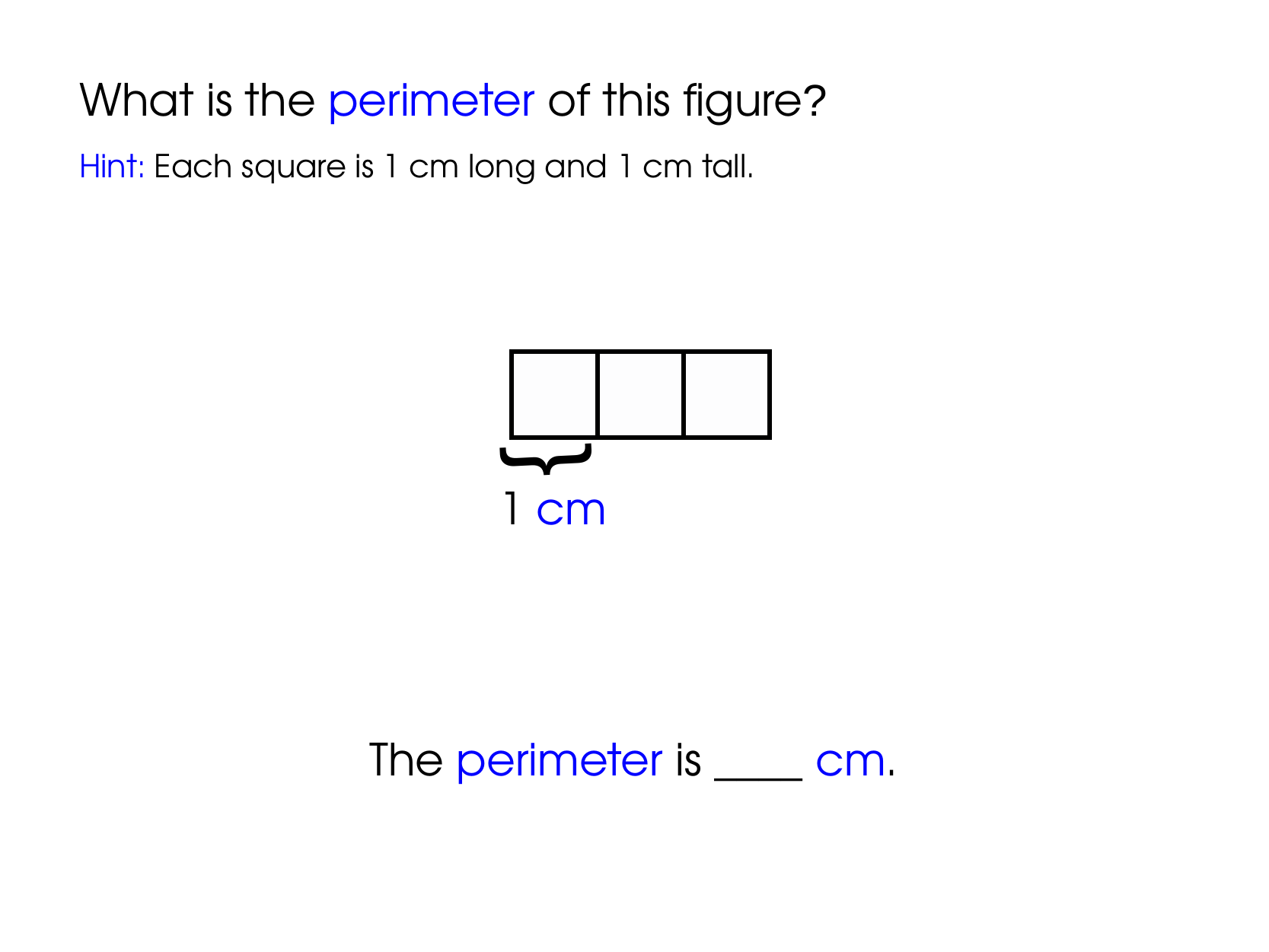

What is the perimeter of this figure?
Hint: Each square is 1 cm long and 1 cm tall.

}
1 cm
The perimeter is ____ cm.